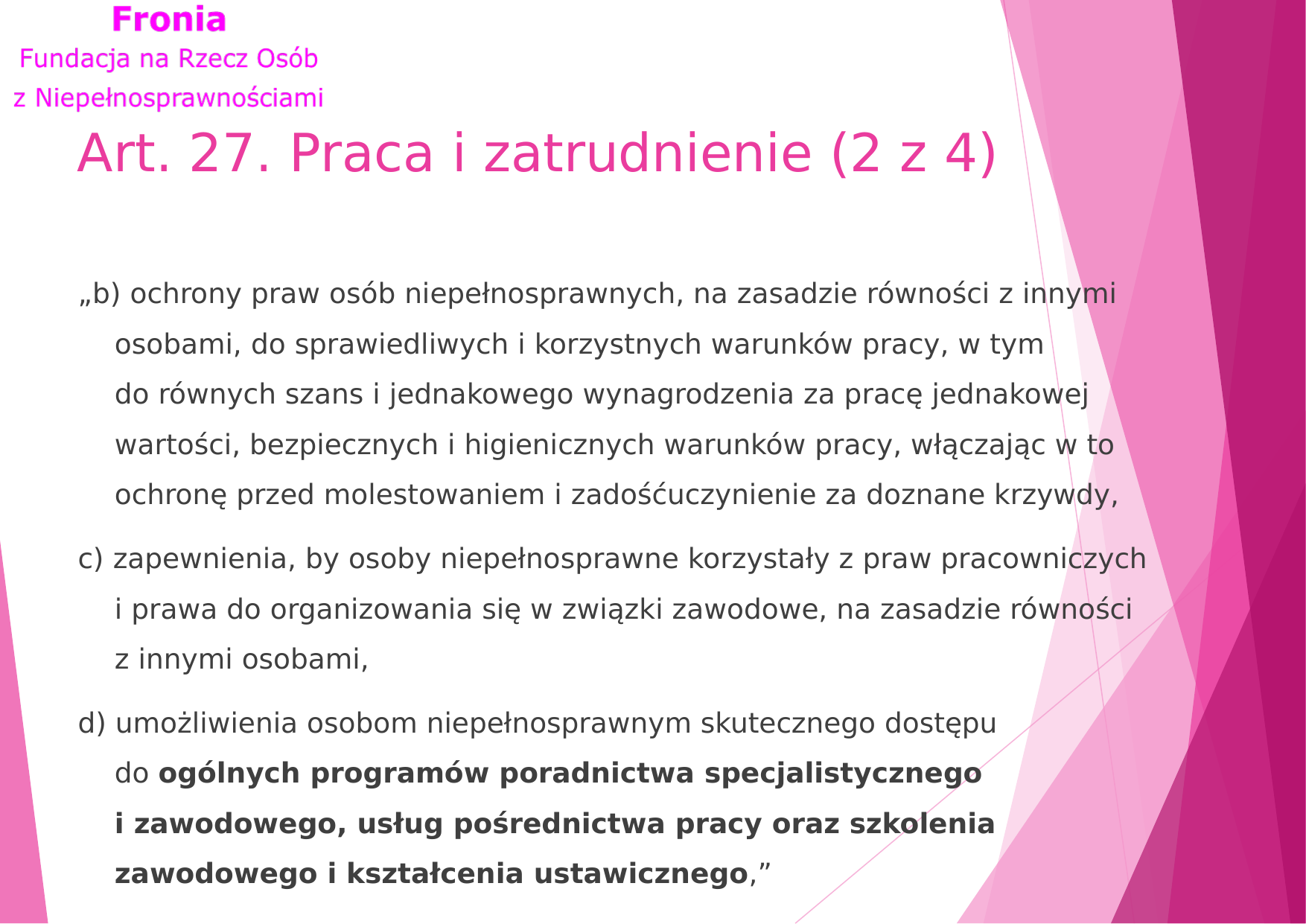

# Art. 27. Praca i zatrudnienie (2 z 4)
„b) ochrony praw osób niepełnosprawnych, na zasadzie równości z innymi osobami, do sprawiedliwych i korzystnych warunków pracy, w tym do równych szans i jednakowego wynagrodzenia za pracę jednakowej wartości, bezpiecznych i higienicznych warunków pracy, włączając w to ochronę przed molestowaniem i zadośćuczynienie za doznane krzywdy,
c) zapewnienia, by osoby niepełnosprawne korzystały z praw pracowniczych i prawa do organizowania się w związki zawodowe, na zasadzie równości z innymi osobami,
d) umożliwienia osobom niepełnosprawnym skutecznego dostępu do ogólnych programów poradnictwa specjalistycznego i zawodowego, usług pośrednictwa pracy oraz szkolenia zawodowego i kształcenia ustawicznego,”